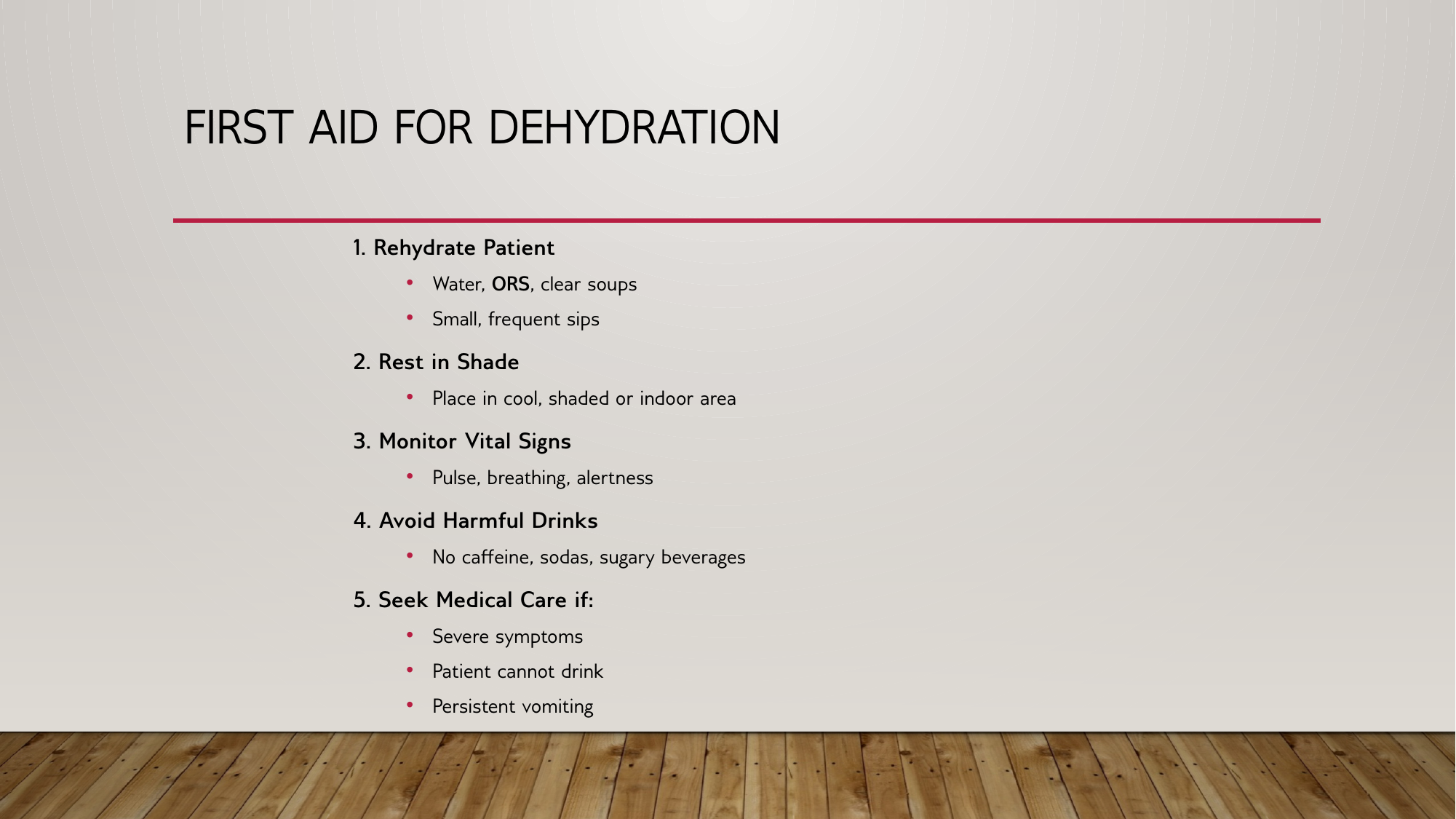

# First Aid for Dehydration
1. Rehydrate Patient
Water, ORS, clear soups
Small, frequent sips
2. Rest in Shade
Place in cool, shaded or indoor area
3. Monitor Vital Signs
Pulse, breathing, alertness
4. Avoid Harmful Drinks
No caffeine, sodas, sugary beverages
5. Seek Medical Care if:
Severe symptoms
Patient cannot drink
Persistent vomiting